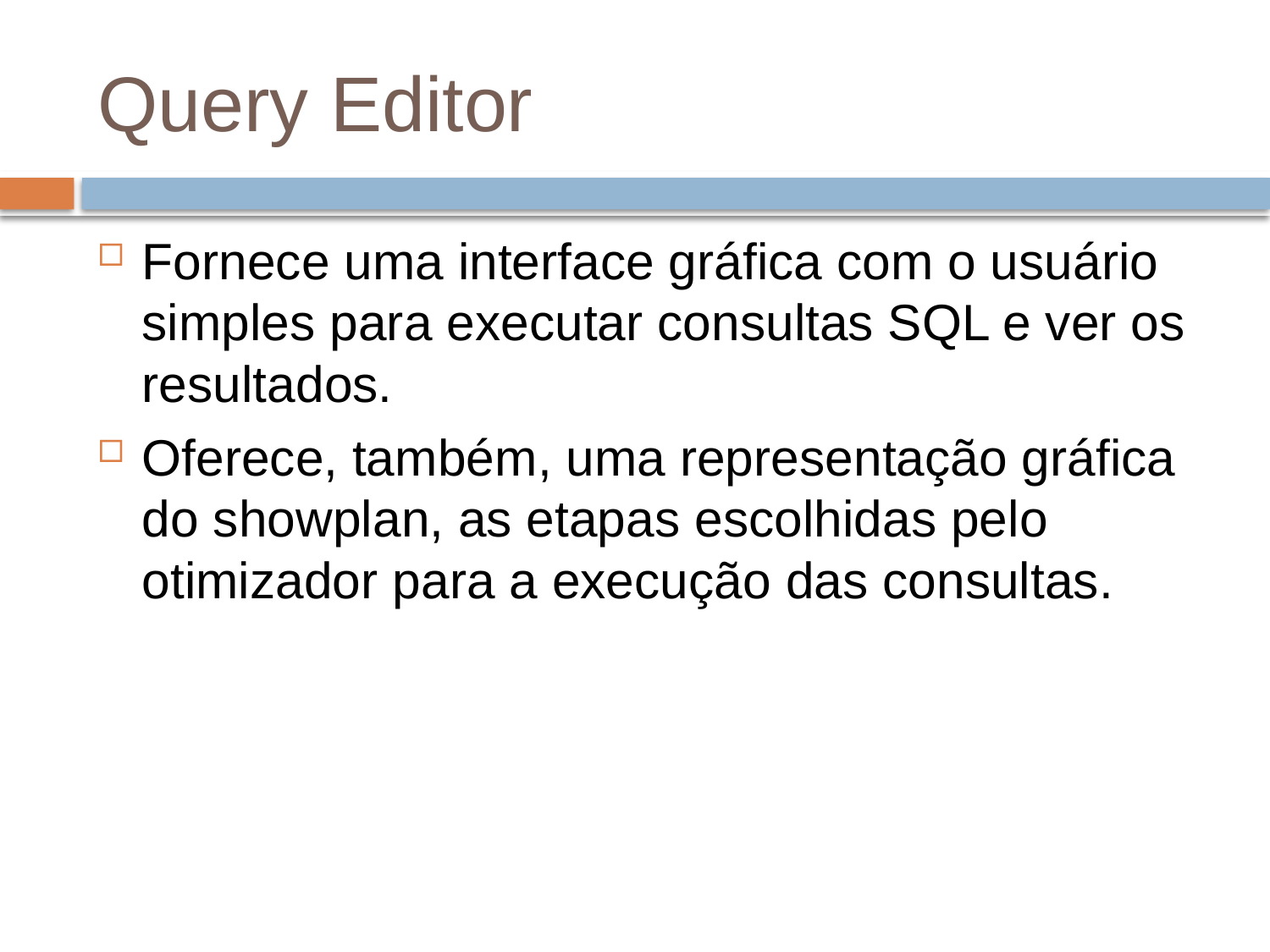

# Query Editor
Fornece uma interface gráfica com o usuário simples para executar consultas SQL e ver os resultados.
Oferece, também, uma representação gráfica do showplan, as etapas escolhidas pelo otimizador para a execução das consultas.